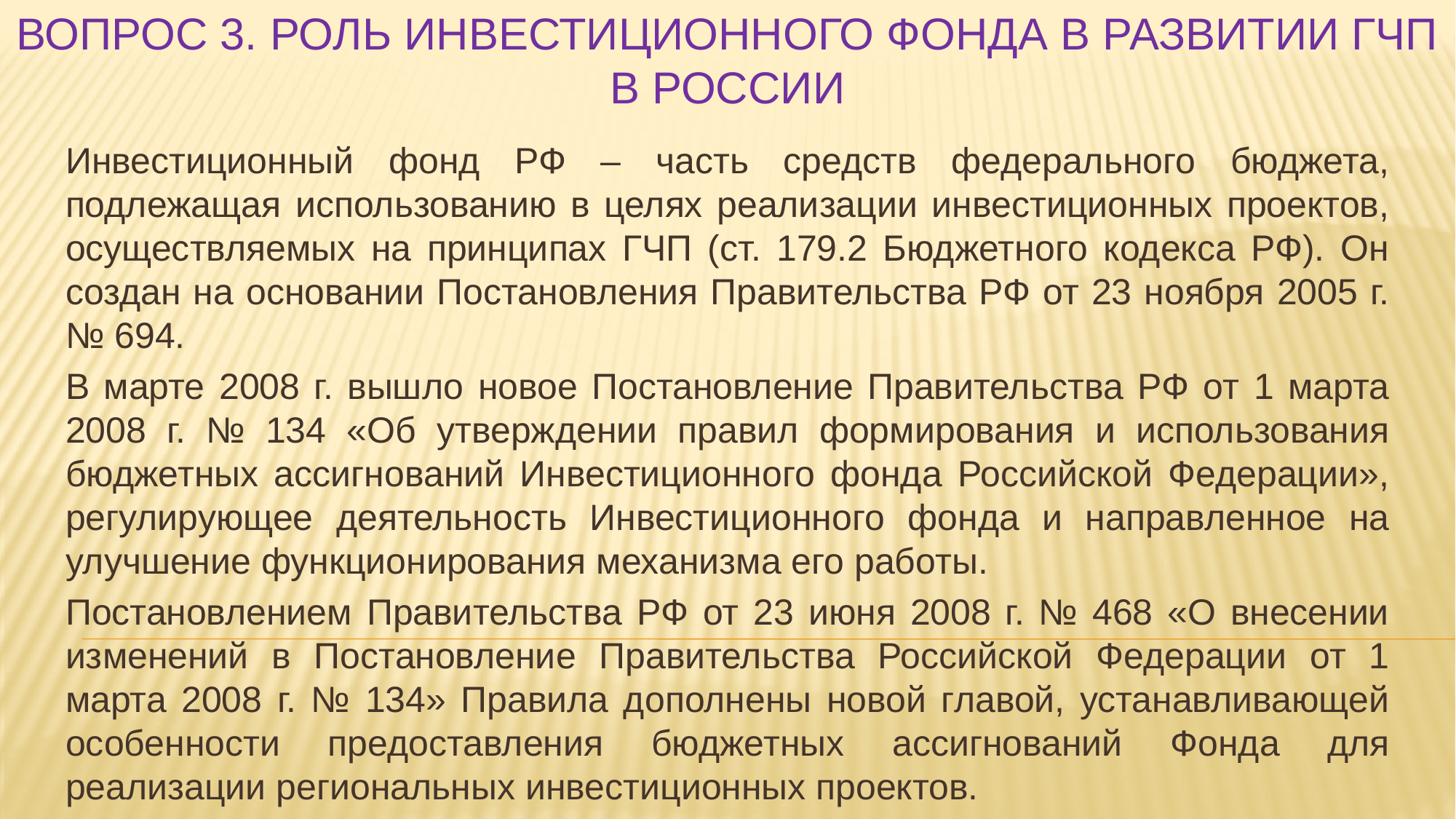

# Вопрос 3. Роль инвестиционного фонда в развитии ГЧП в России
Инвестиционный фонд РФ – часть средств федерального бюджета, подлежащая использованию в целях реализации инвестиционных проектов, осуществляемых на принципах ГЧП (ст. 179.2 Бюджетного кодекса РФ). Он создан на основании Постановления Правительства РФ от 23 ноября 2005 г. № 694.
В марте 2008 г. вышло новое Постановление Правительства РФ от 1 марта 2008 г. № 134 «Об утверждении правил формирования и использования бюджетных ассигнований Инвестиционного фонда Российской Федерации», регулирующее деятельность Инвестиционного фонда и направленное на улучшение функционирования механизма его работы.
Постановлением Правительства РФ от 23 июня 2008 г. № 468 «О внесении изменений в Постановление Правительства Российской Федерации от 1 марта 2008 г. № 134» Правила дополнены новой главой, устанавливающей особенности предоставления бюджетных ассигнований Фонда для реализации региональных инвестиционных проектов.